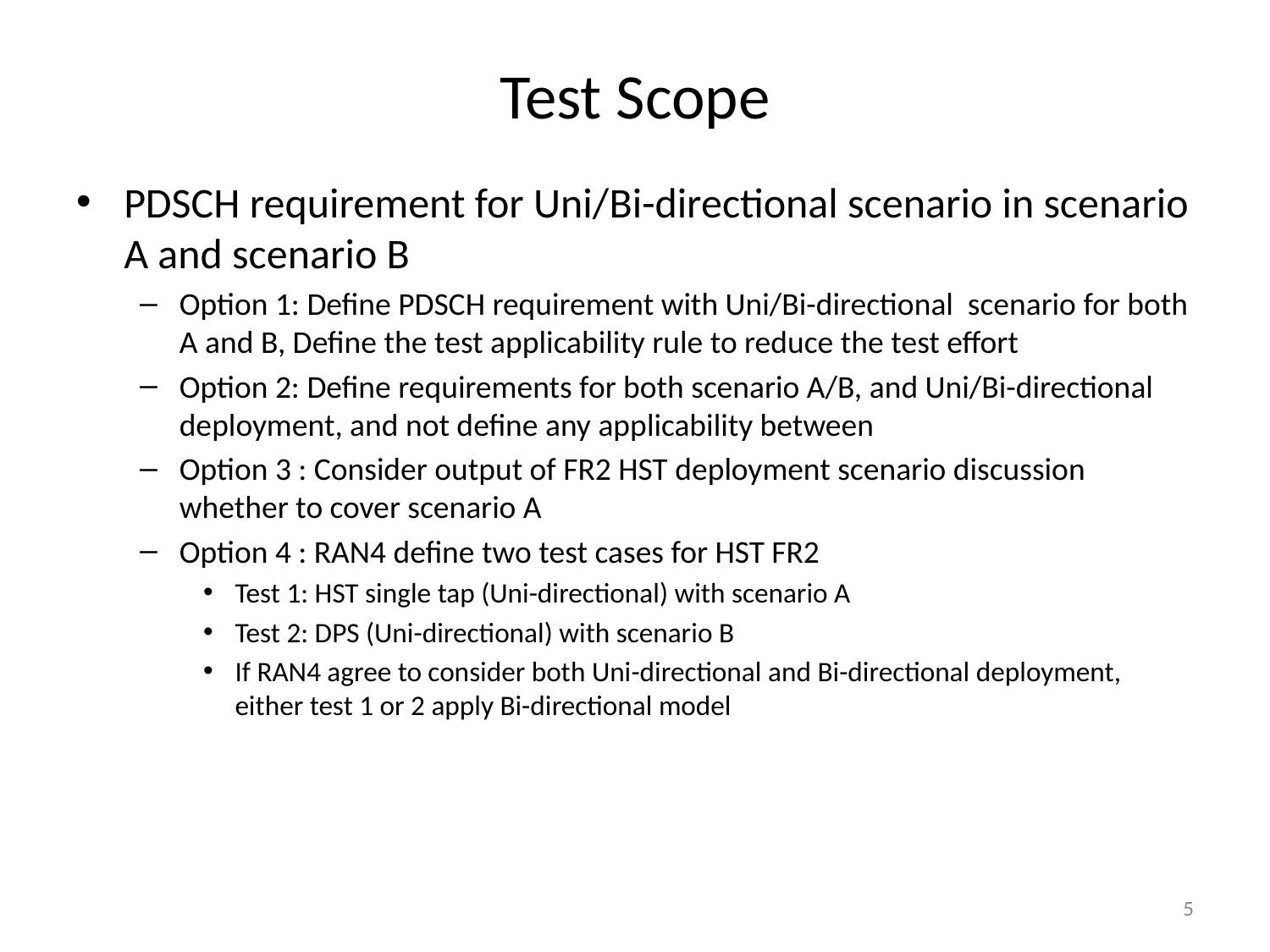

# Test Scope
PDSCH requirement for Uni/Bi-directional scenario in scenario A and scenario B
Option 1: Define PDSCH requirement with Uni/Bi-directional  scenario for both A and B, Define the test applicability rule to reduce the test effort
Option 2: Define requirements for both scenario A/B, and Uni/Bi-directional deployment, and not define any applicability between
Option 3 : Consider output of FR2 HST deployment scenario discussion whether to cover scenario A
Option 4 : RAN4 define two test cases for HST FR2
Test 1: HST single tap (Uni-directional) with scenario A
Test 2: DPS (Uni-directional) with scenario B
If RAN4 agree to consider both Uni-directional and Bi-directional deployment, either test 1 or 2 apply Bi-directional model
5